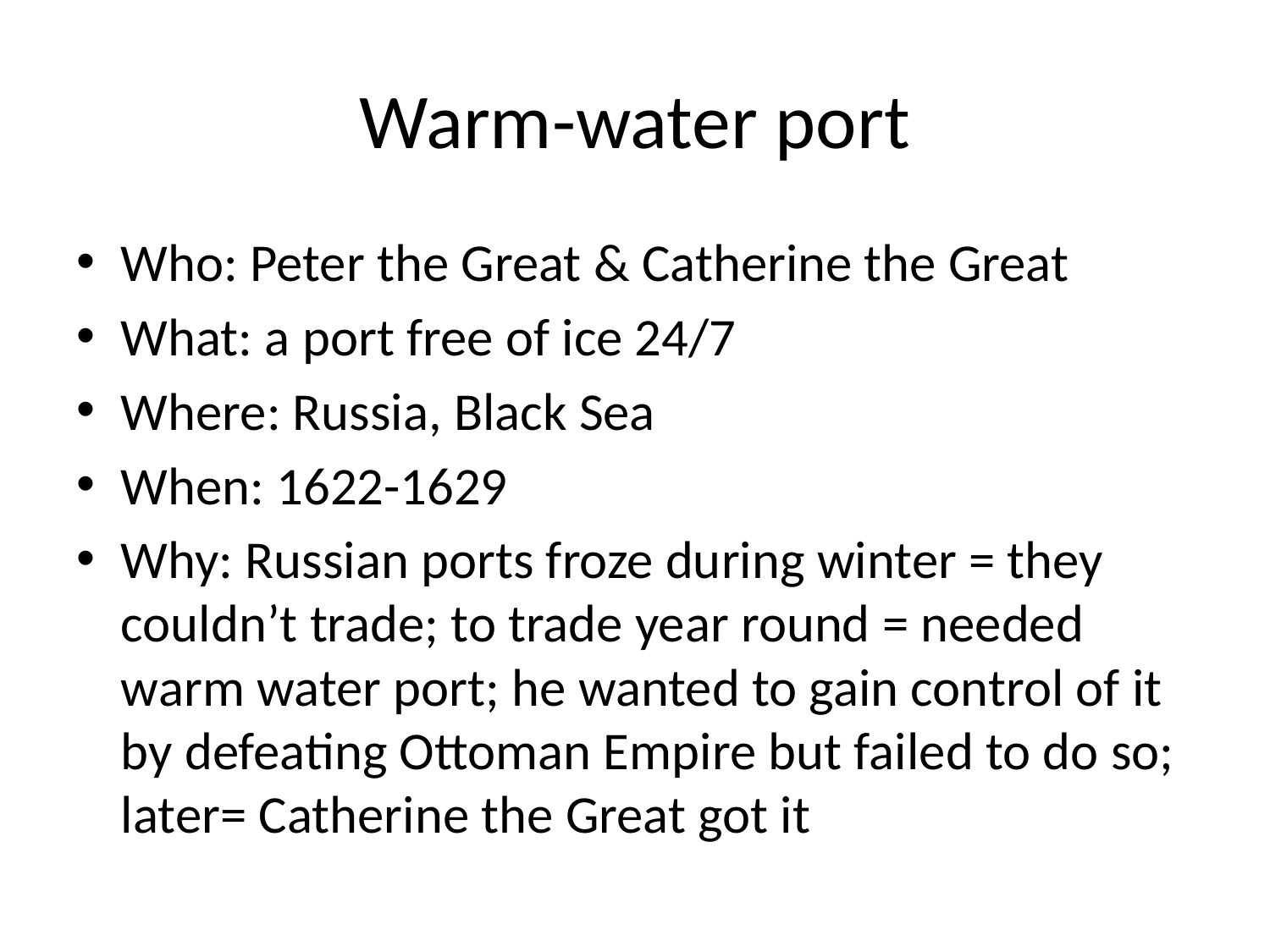

# Warm-water port
Who: Peter the Great & Catherine the Great
What: a port free of ice 24/7
Where: Russia, Black Sea
When: 1622-1629
Why: Russian ports froze during winter = they couldn’t trade; to trade year round = needed warm water port; he wanted to gain control of it by defeating Ottoman Empire but failed to do so; later= Catherine the Great got it